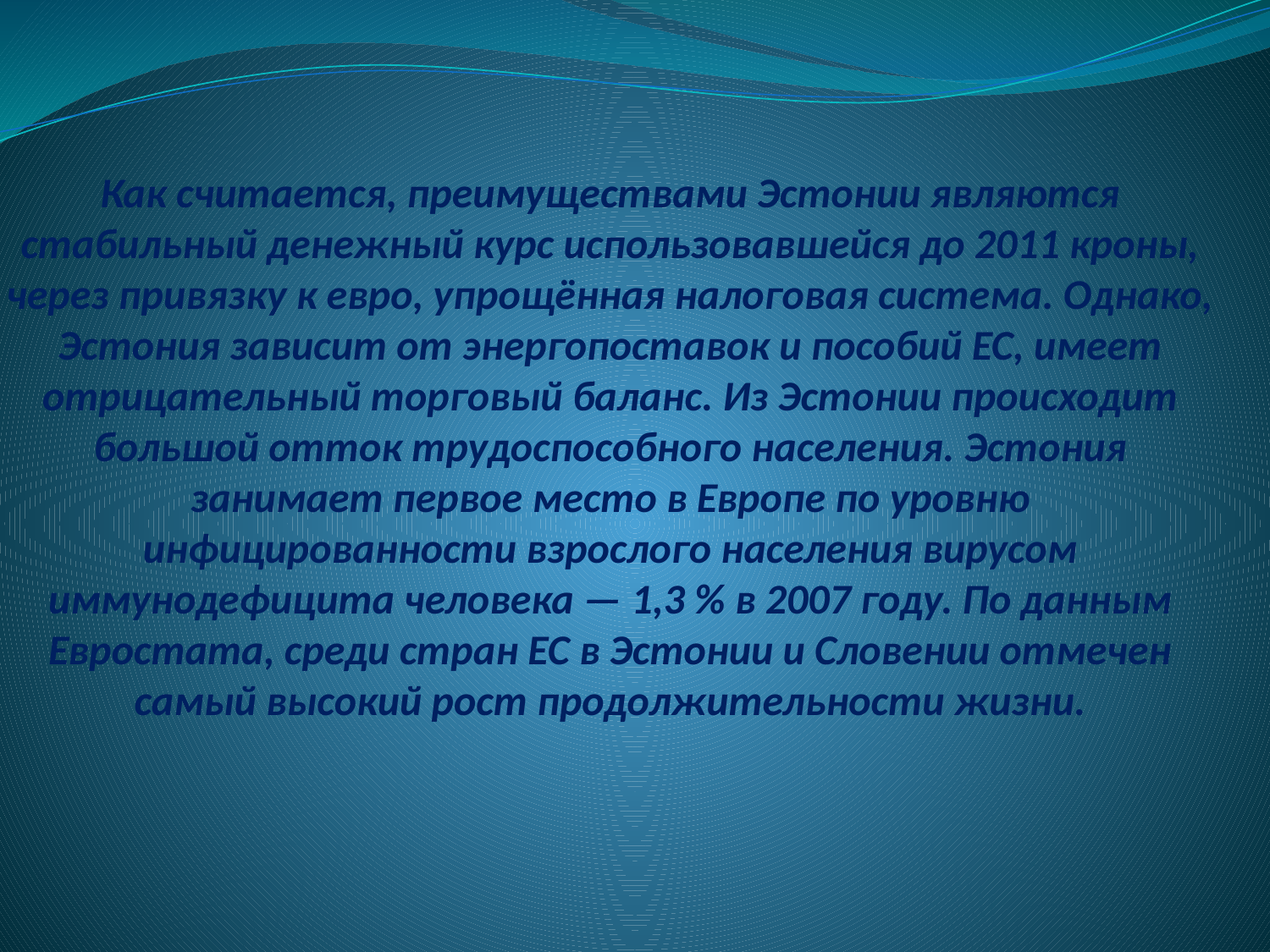

# Как считается, преимуществами Эстонии являются стабильный денежный курс использовавшейся до 2011 кроны, через привязку к евро, упрощённая налоговая система. Однако, Эстония зависит от энергопоставок и пособий ЕС, имеет отрицательный торговый баланс. Из Эстонии происходит большой отток трудоспособного населения. Эстония занимает первое место в Европе по уровню инфицированности взрослого населения вирусом иммунодефицита человека — 1,3 % в 2007 году. По данным Евростата, среди стран ЕС в Эстонии и Словении отмечен самый высокий рост продолжительности жизни.